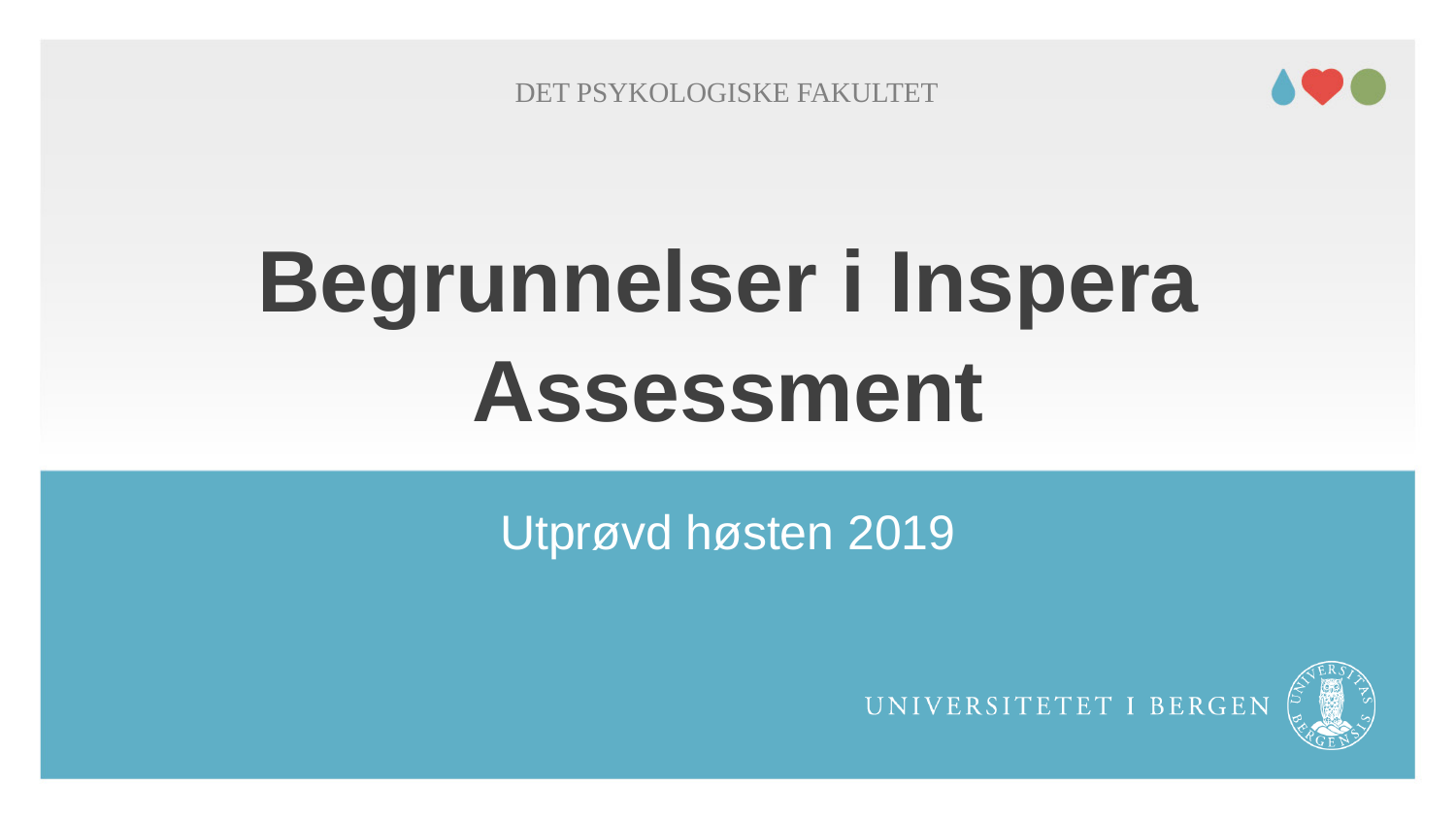

Her kan du skrive enhet/tilhørighet!
Sett blank hvis dette ikke er aktuelt.
Det psykologiske fakultet
# Begrunnelser i Inspera Assessment
Utprøvd høsten 2019